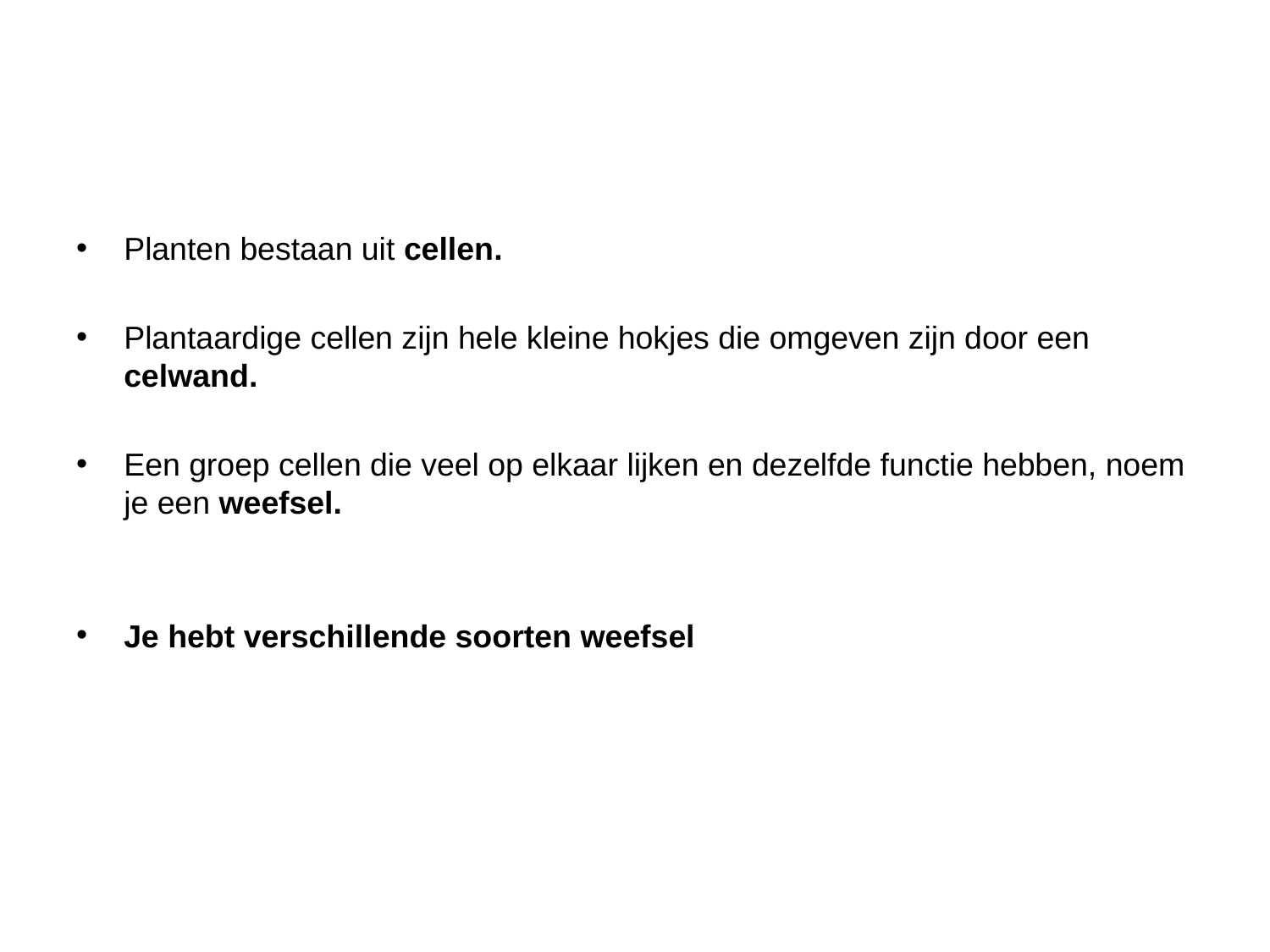

#
Planten bestaan uit cellen.

Plantaardige cellen zijn hele kleine hokjes die omgeven zijn door een celwand.

Een groep cellen die veel op elkaar lijken en dezelfde functie hebben, noem je een weefsel.

Je hebt verschillende soorten weefsel